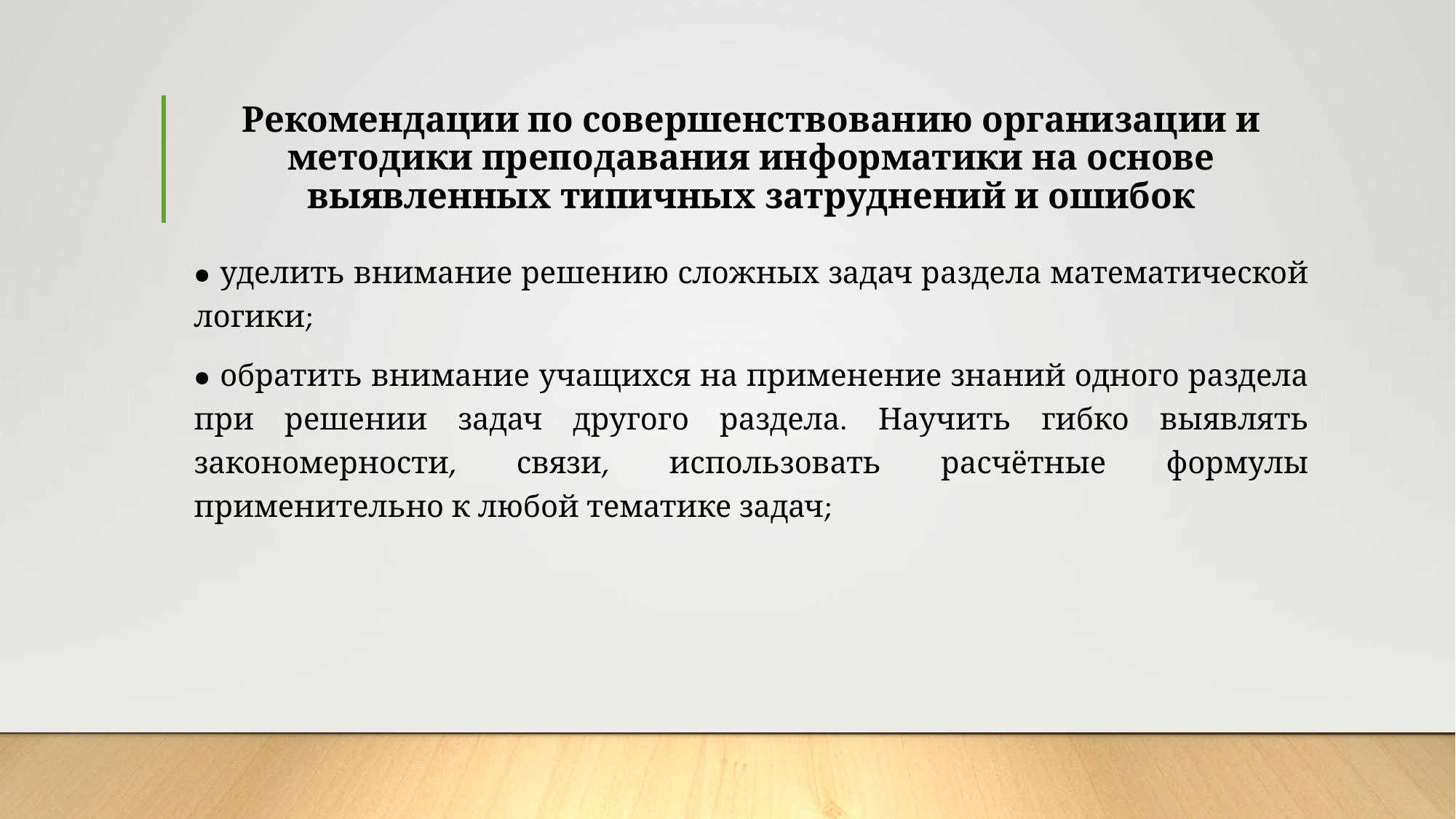

# Рекомендации по совершенствованию организации и методики преподавания информатики на основе выявленных типичных затруднений и ошибок
• уделить внимание решению сложных задач раздела математической логики;
• обратить внимание учащихся на применение знаний одного раздела при решении задач другого раздела. Научить гибко выявлять закономерности, связи, использовать расчётные формулы применительно к любой тематике задач;